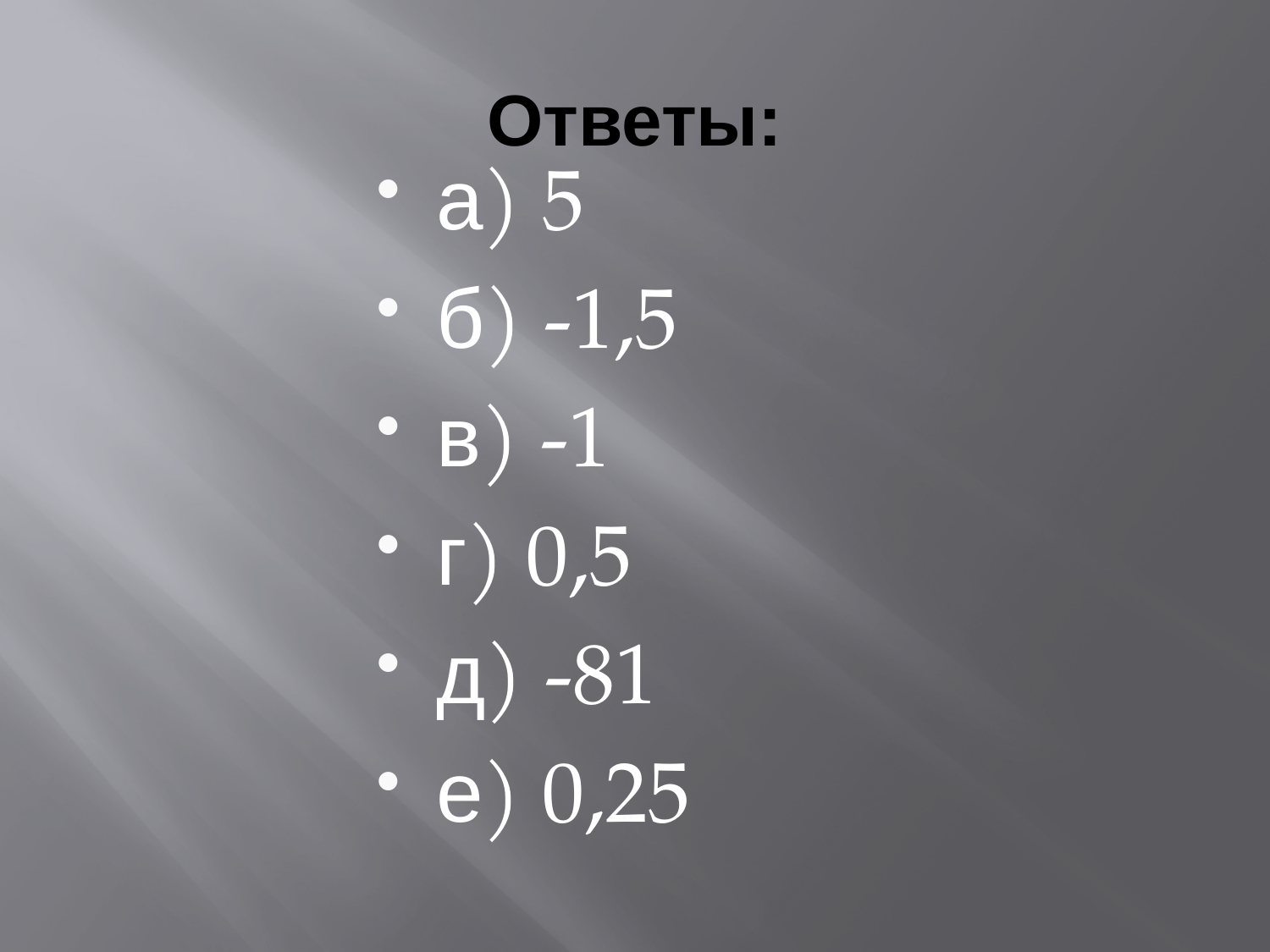

# Ответы:
а) 5
б) -1,5
в) -1
г) 0,5
д) -81
е) 0,25